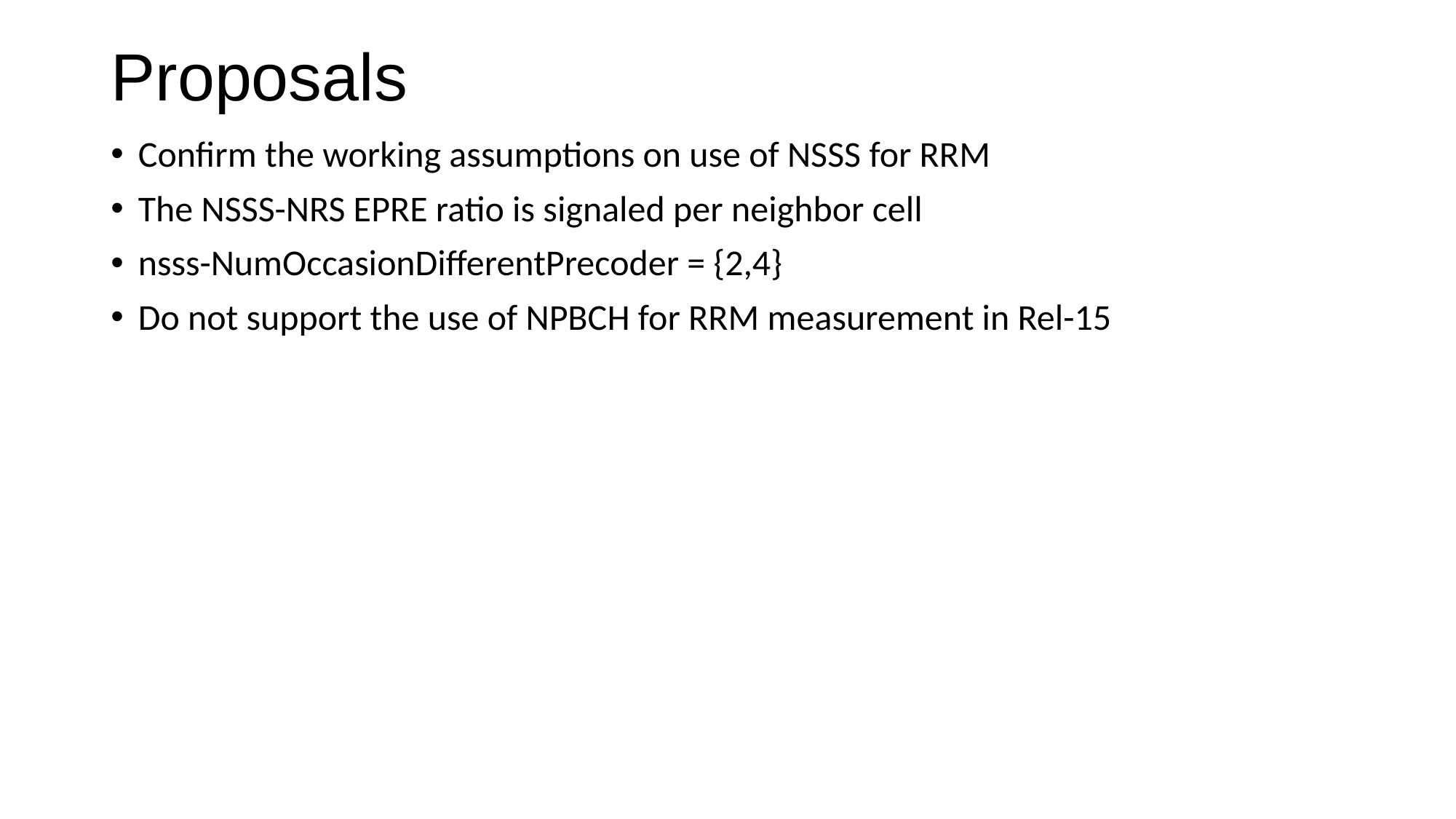

# Proposals
Confirm the working assumptions on use of NSSS for RRM
The NSSS-NRS EPRE ratio is signaled per neighbor cell
nsss-NumOccasionDifferentPrecoder = {2,4}
Do not support the use of NPBCH for RRM measurement in Rel-15